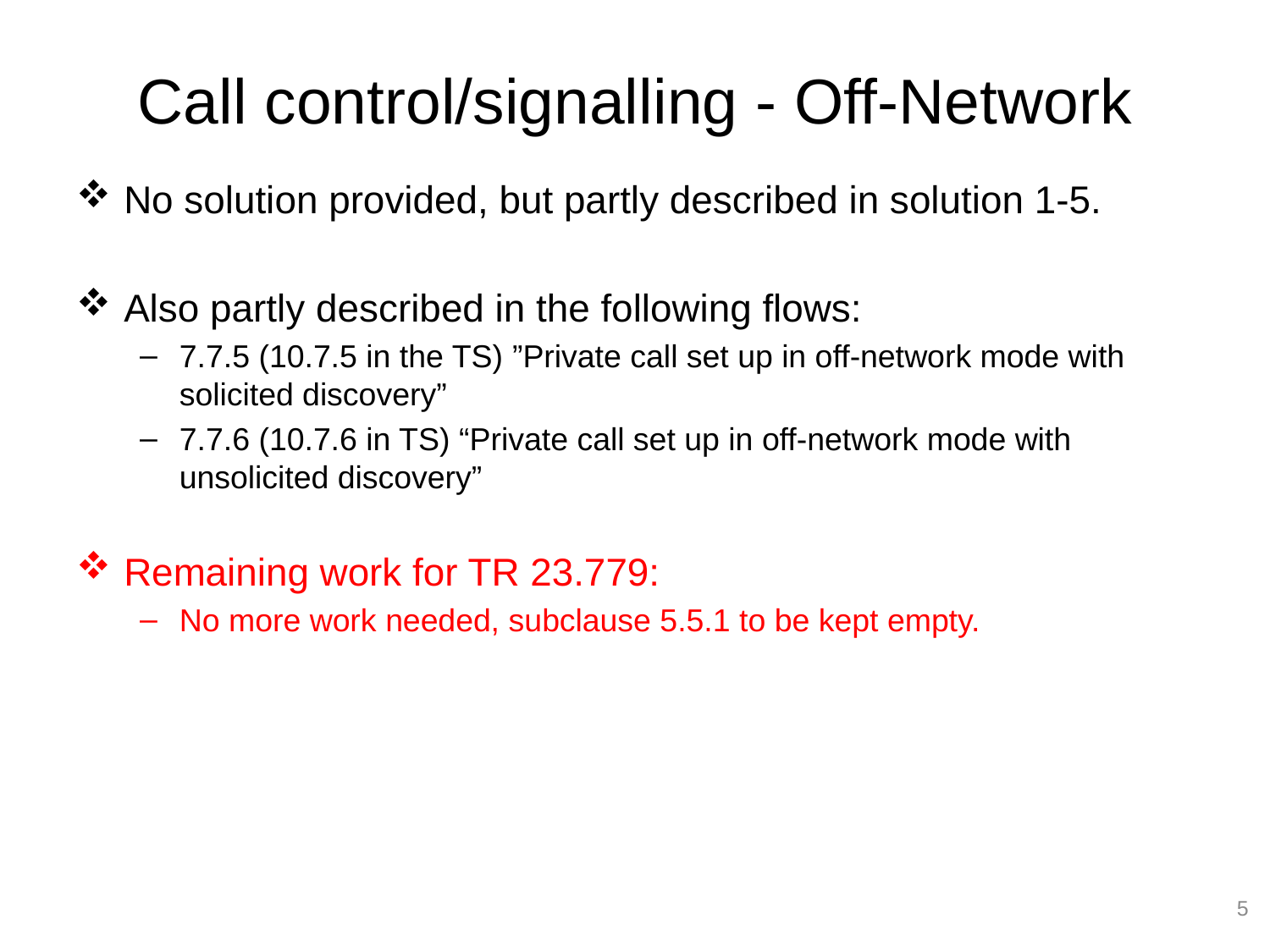

# Call control/signalling - Off-Network
No solution provided, but partly described in solution 1-5.

Also partly described in the following flows:
7.7.5 (10.7.5 in the TS) ”Private call set up in off-network mode with solicited discovery”
7.7.6 (10.7.6 in TS) “Private call set up in off-network mode with unsolicited discovery”

Remaining work for TR 23.779:
No more work needed, subclause 5.5.1 to be kept empty.
5